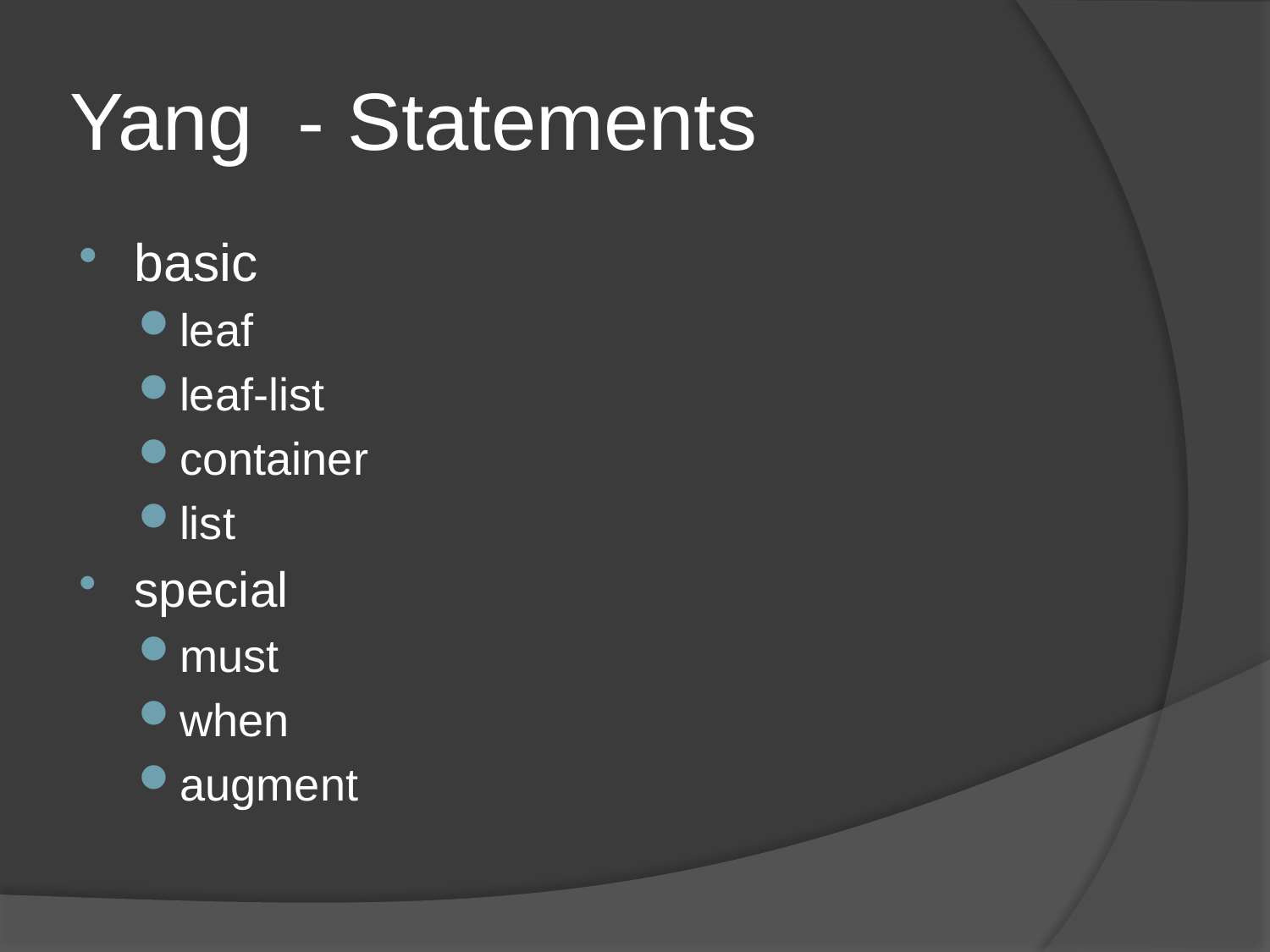

# Yang  - Statements
basic
leaf
leaf-list
container
list
special
must
when
augment